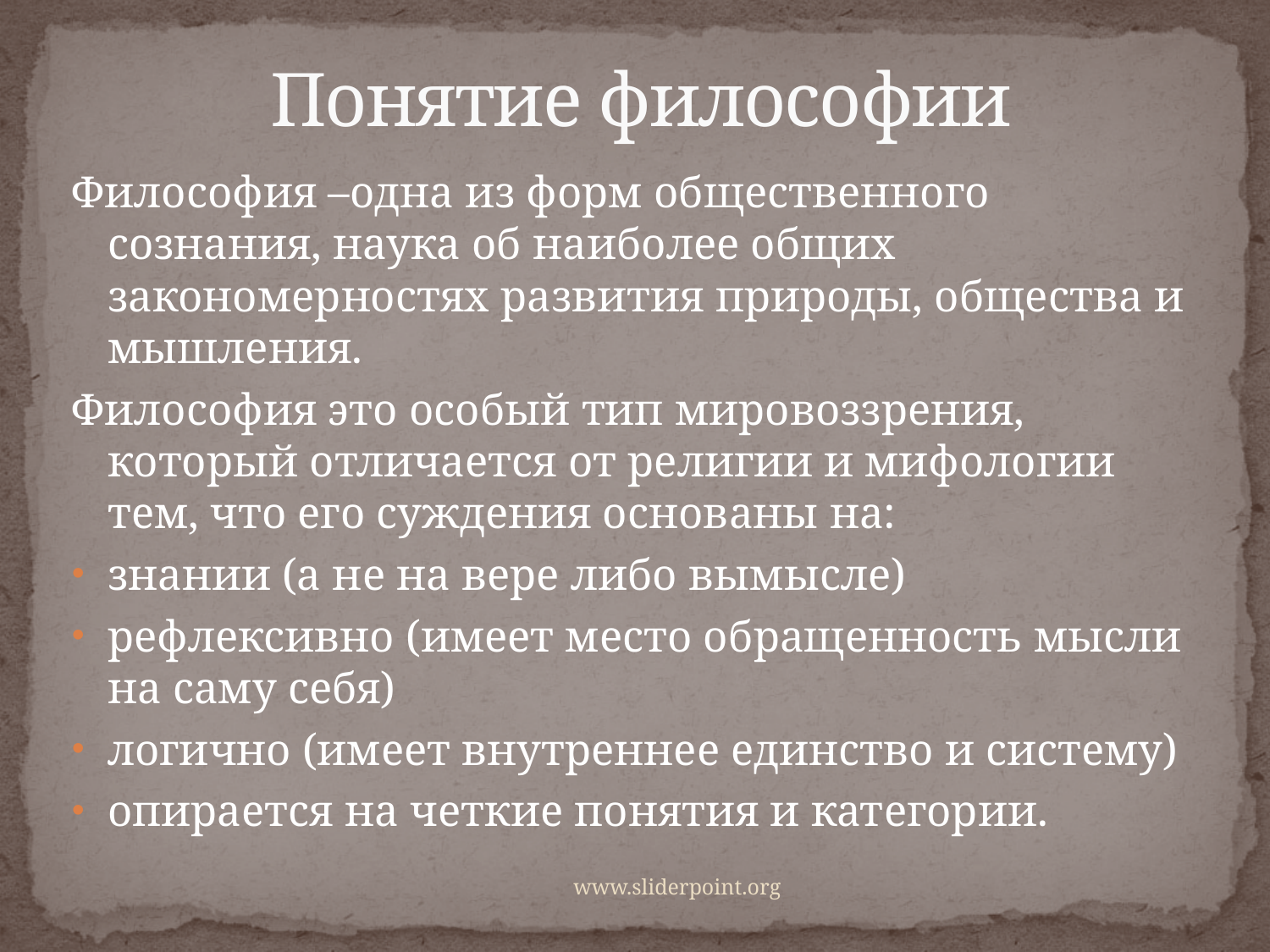

# Понятие философии
Философия –одна из форм общественного сознания, наука об наиболее общих закономерностях развития природы, общества и мышления.
Философия это особый тип мировоззрения, который отличается от религии и мифологии тем, что его суждения основаны на:
знании (а не на вере либо вымысле)
рефлексивно (имеет место обращенность мысли на саму себя)
логично (имеет внутреннее единство и систему)
опирается на четкие понятия и категории.

www.sliderpoint.org